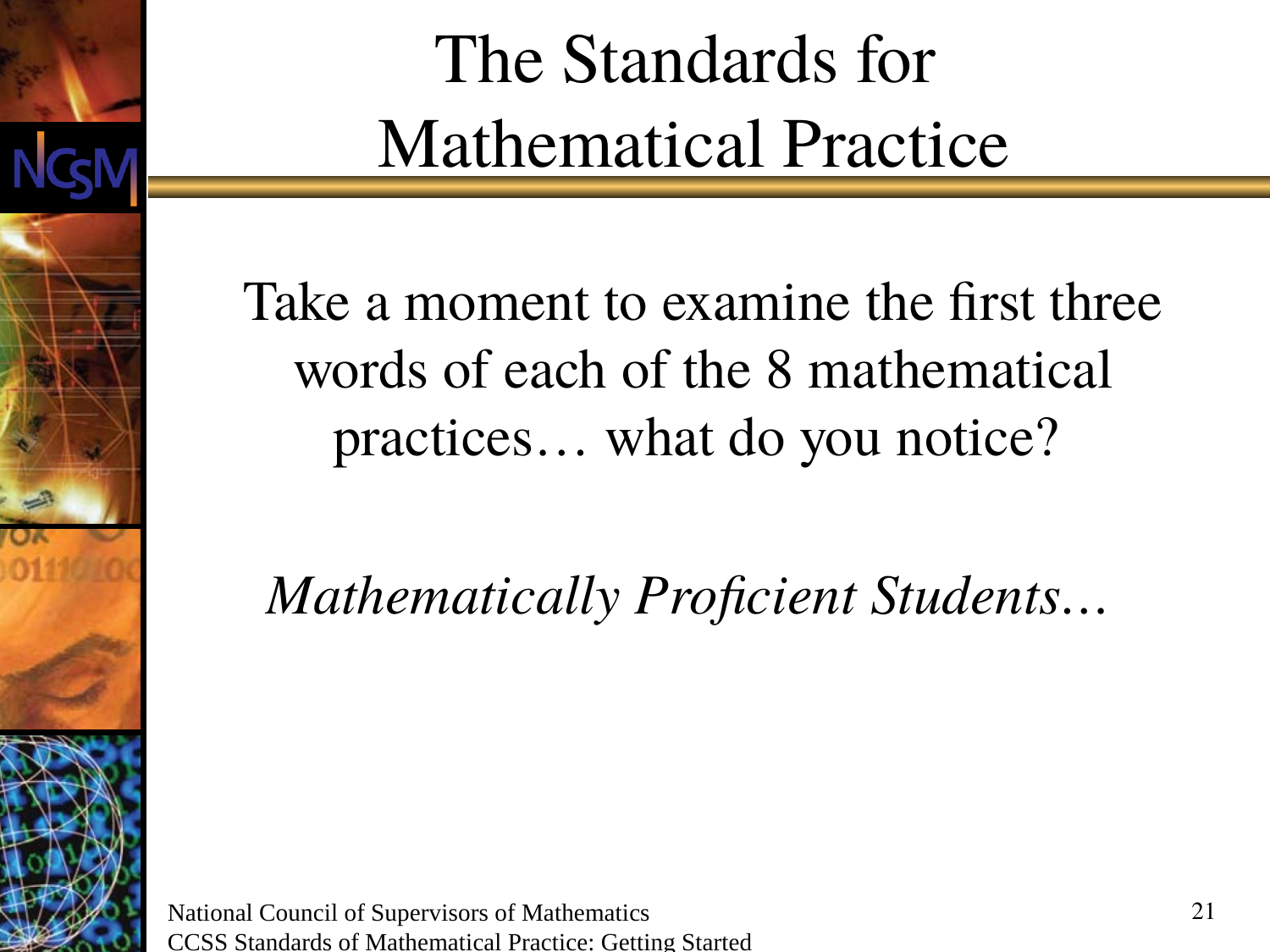

The Standards for
Mathematical Practice
Take a moment to examine the first three words of each of the 8 mathematical practices… what do you notice?

Mathematically Proficient Students…
21